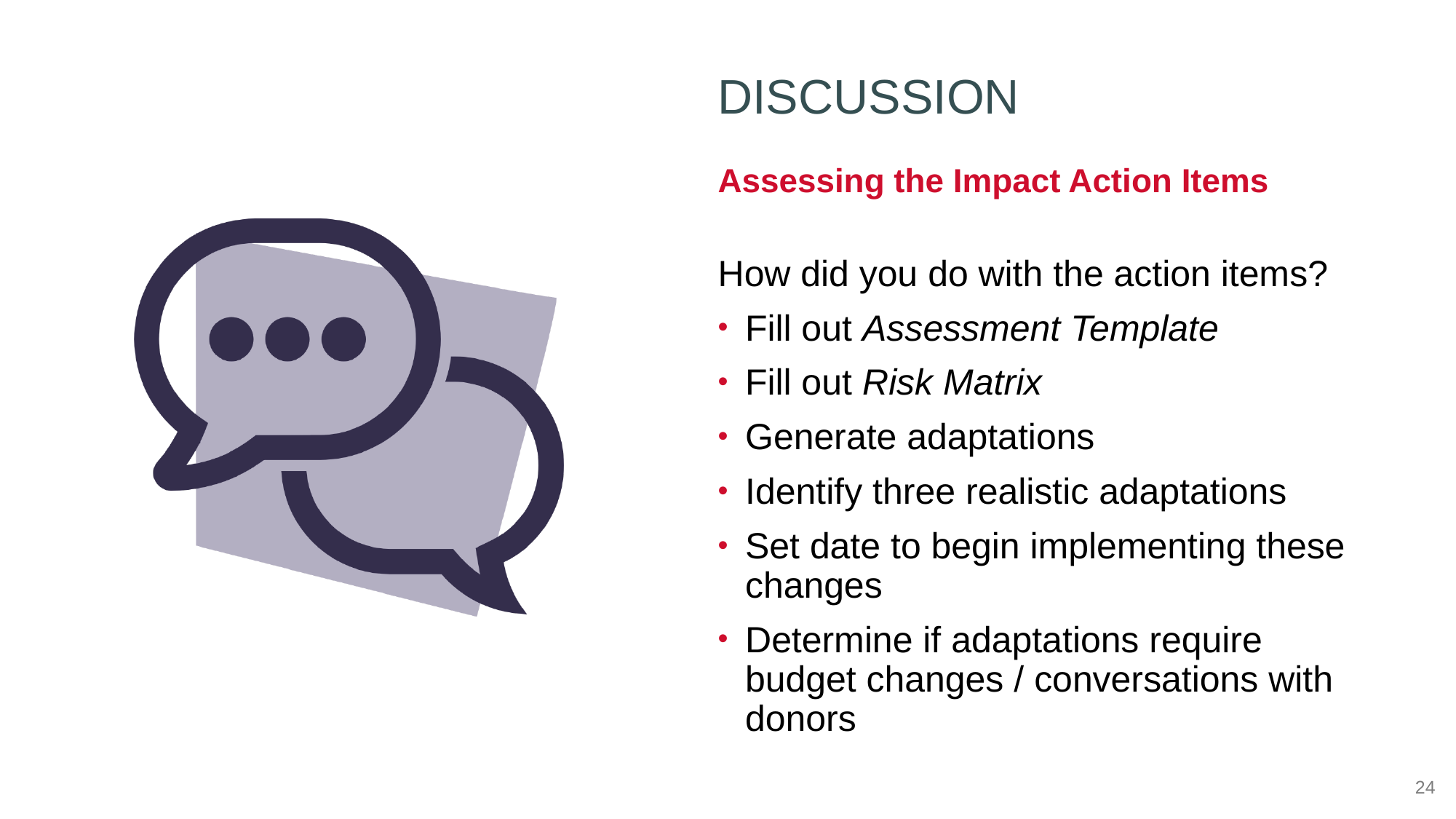

Assessing the Impact Action Items
How did you do with the action items?
Fill out Assessment Template
Fill out Risk Matrix
Generate adaptations
Identify three realistic adaptations
Set date to begin implementing these changes
Determine if adaptations require budget changes / conversations with donors

24